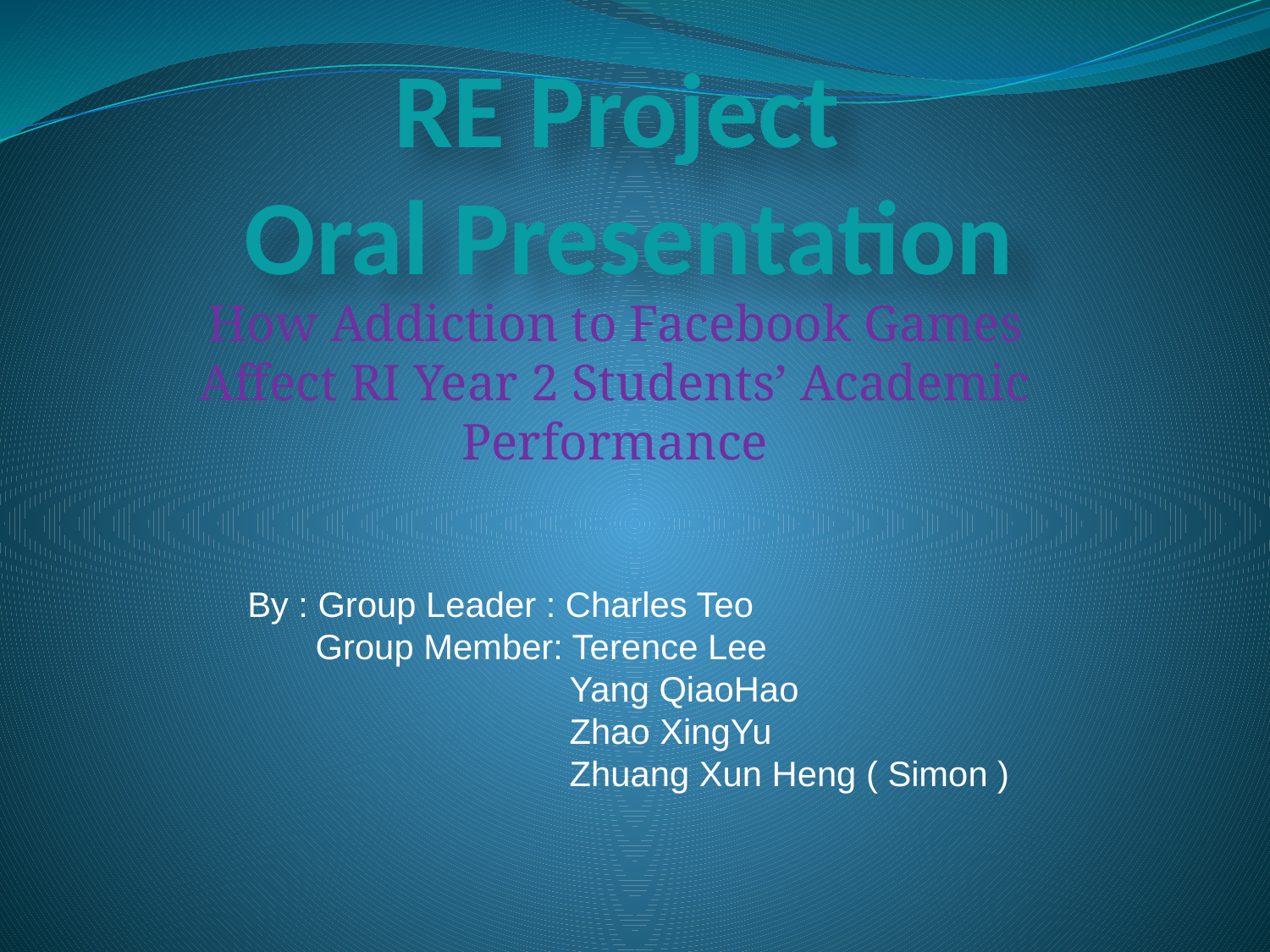

# RE Project Oral Presentation
How Addiction to Facebook Games Affect RI Year 2 Students’ Academic Performance
By : Group Leader : Charles Teo
       Group Member: Terence Lee
		       Yang QiaoHao
		       Zhao XingYu
		       Zhuang Xun Heng ( Simon )